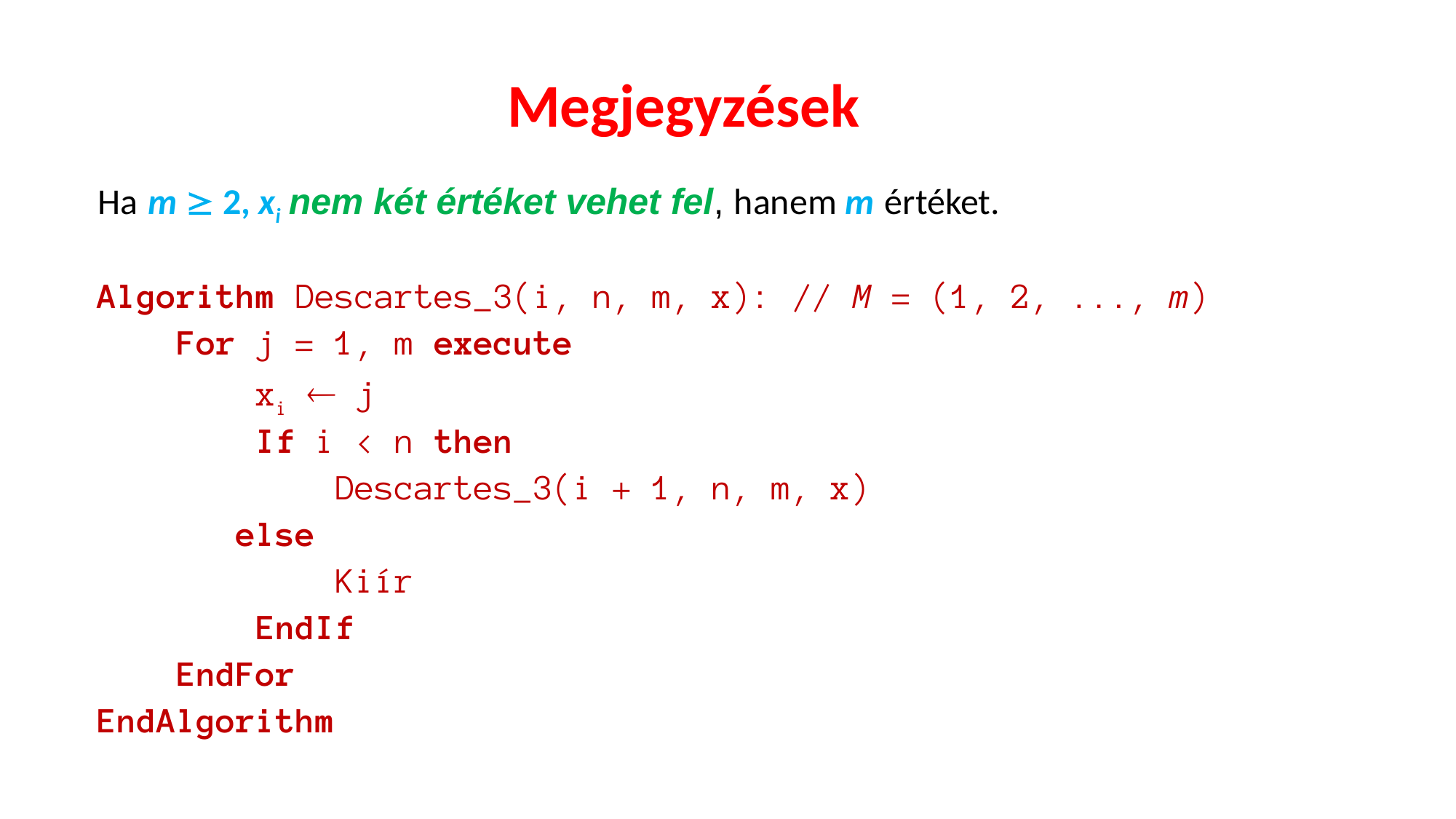

# Megjegyzések
Ha m ≥ 2, xi nem két értéket vehet fel, hanem m értéket.

Algorithm Descartes_3(i, n, m, x): 	// M = (1, 2, ..., m)
    For j = 1, m execute
        xi ← j
        If i < n then
            Descartes_3(i + 1, n, m, x)
       else
            Kiír
        EndIf
    EndFor
EndAlgorithm